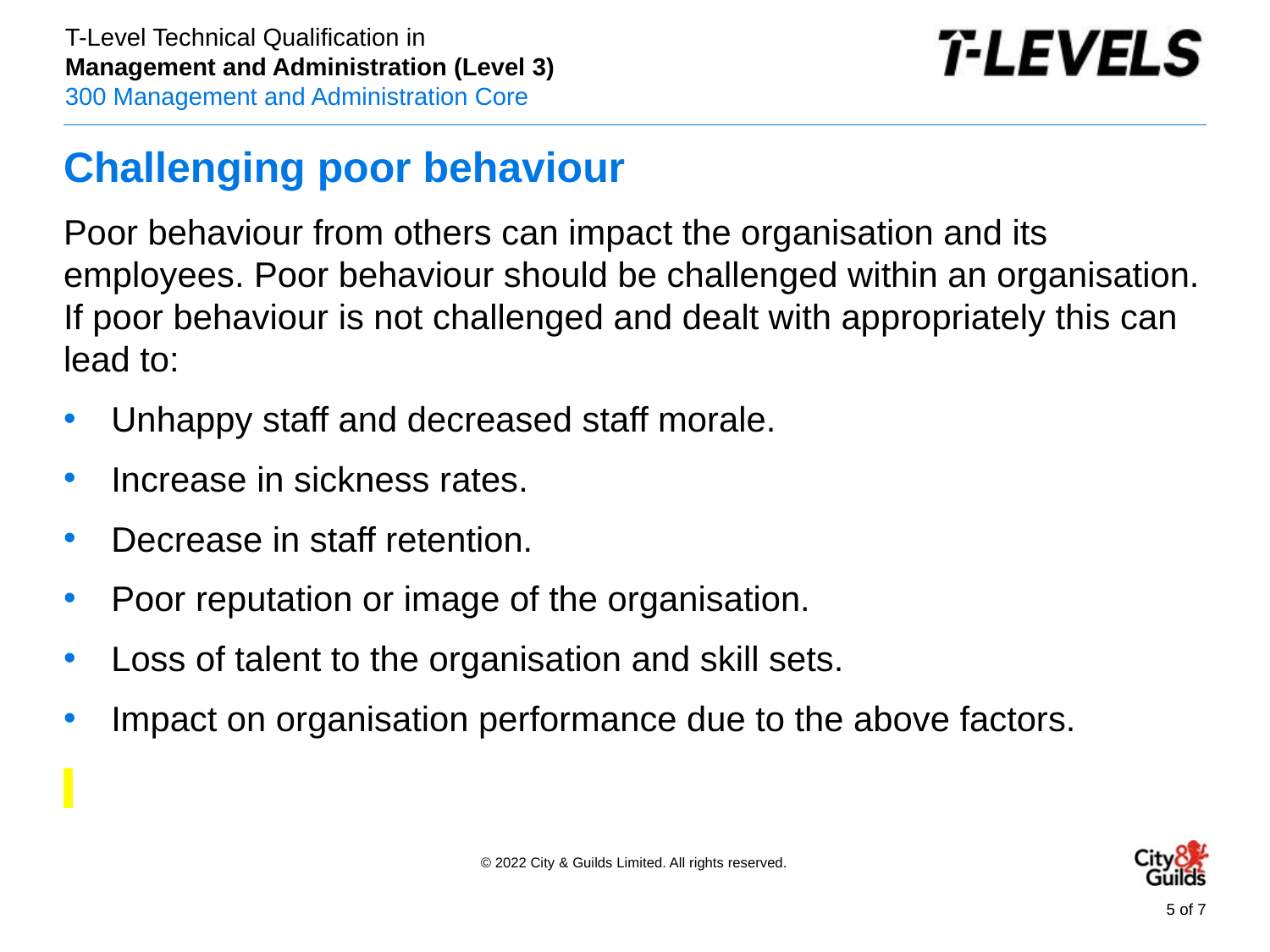

# Challenging poor behaviour
Poor behaviour from others can impact the organisation and its employees. Poor behaviour should be challenged within an organisation. If poor behaviour is not challenged and dealt with appropriately this can lead to:
Unhappy staff and decreased staff morale.
Increase in sickness rates.
Decrease in staff retention.
Poor reputation or image of the organisation.
Loss of talent to the organisation and skill sets.
Impact on organisation performance due to the above factors.